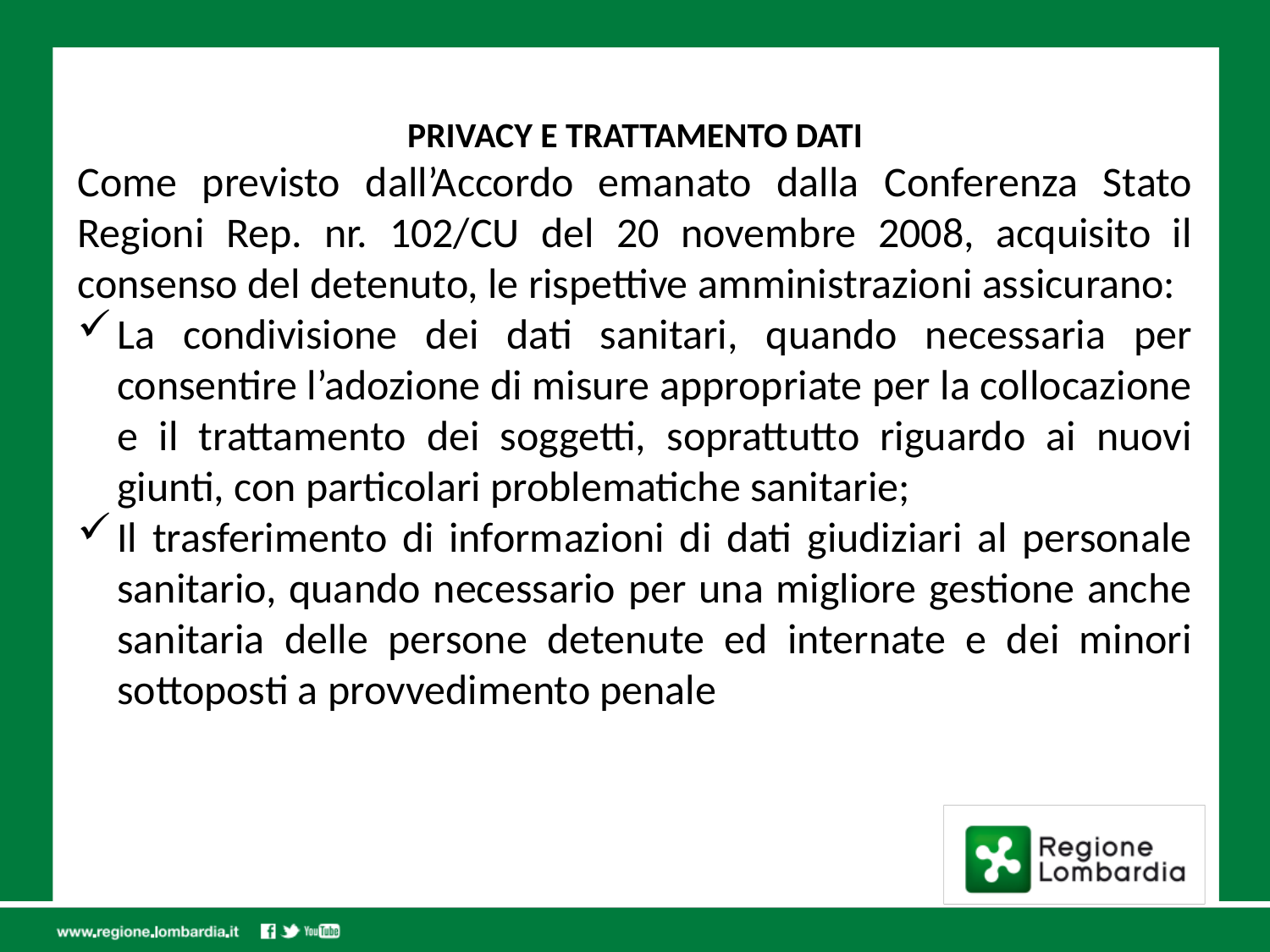

PRIVACY E TRATTAMENTO DATI
Come previsto dall’Accordo emanato dalla Conferenza Stato Regioni Rep. nr. 102/CU del 20 novembre 2008, acquisito il consenso del detenuto, le rispettive amministrazioni assicurano:
La condivisione dei dati sanitari, quando necessaria per consentire l’adozione di misure appropriate per la collocazione e il trattamento dei soggetti, soprattutto riguardo ai nuovi giunti, con particolari problematiche sanitarie;
Il trasferimento di informazioni di dati giudiziari al personale sanitario, quando necessario per una migliore gestione anche sanitaria delle persone detenute ed internate e dei minori sottoposti a provvedimento penale